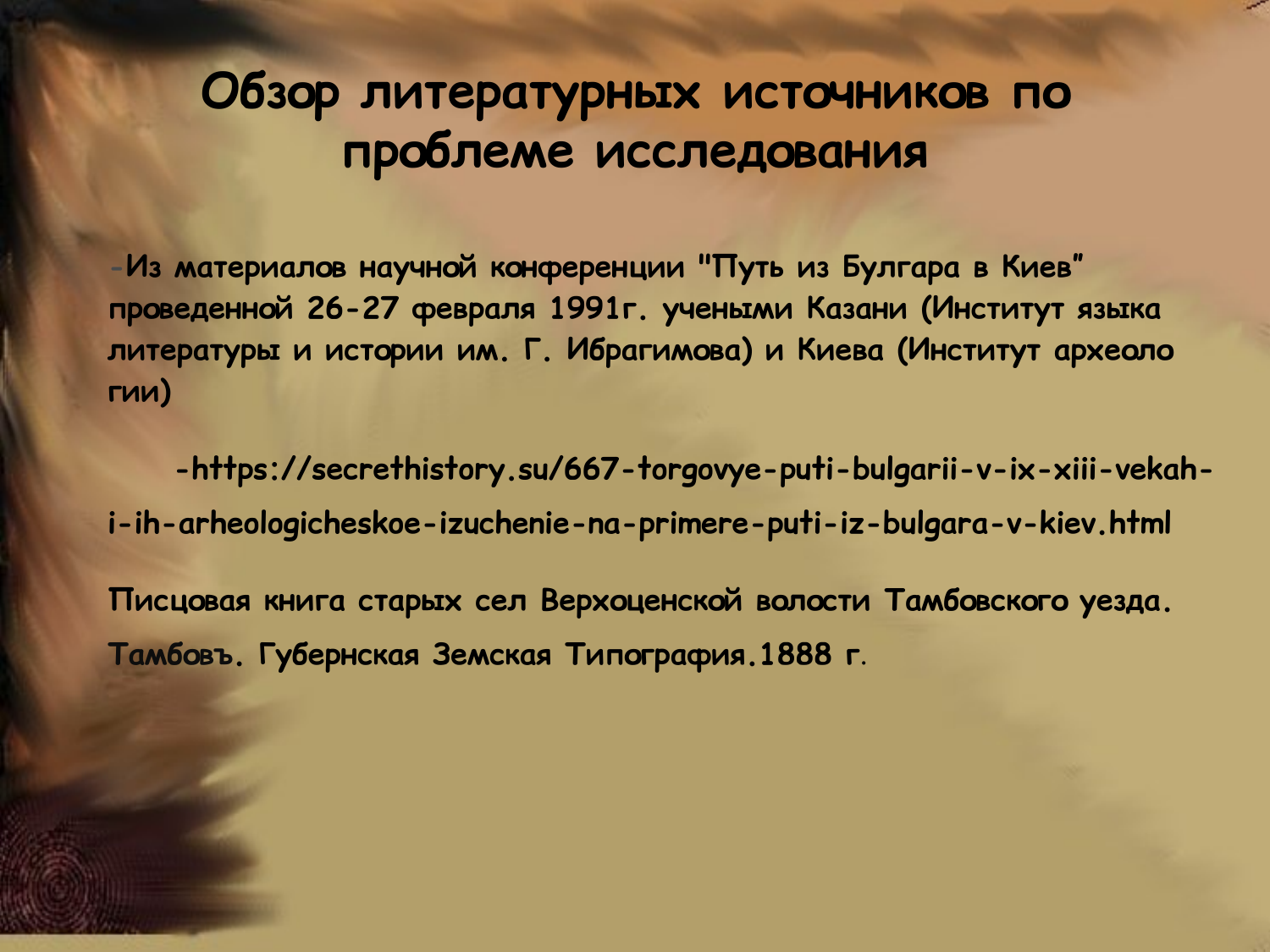

# Обзор литературных источников по проблеме исследования

-Из материалов научной конференции "Путь из Булгара в Киев” проведенной 26-27 февраля 1991г. учеными Казани (Институт языка литературы и истории им. Г. Ибрагимова) и Киева (Институт археоло­гии)
     -https://secrethistory.su/667-torgovye-puti-bulgarii-v-ix-xiii-vekah-i-ih-arheologicheskoe-izuchenie-na-primere-puti-iz-bulgara-v-kiev.html
Писцовая книга старых сел Верхоценской волости Тамбовского уезда. Тамбовъ. Губернская Земская Типография.1888 г.